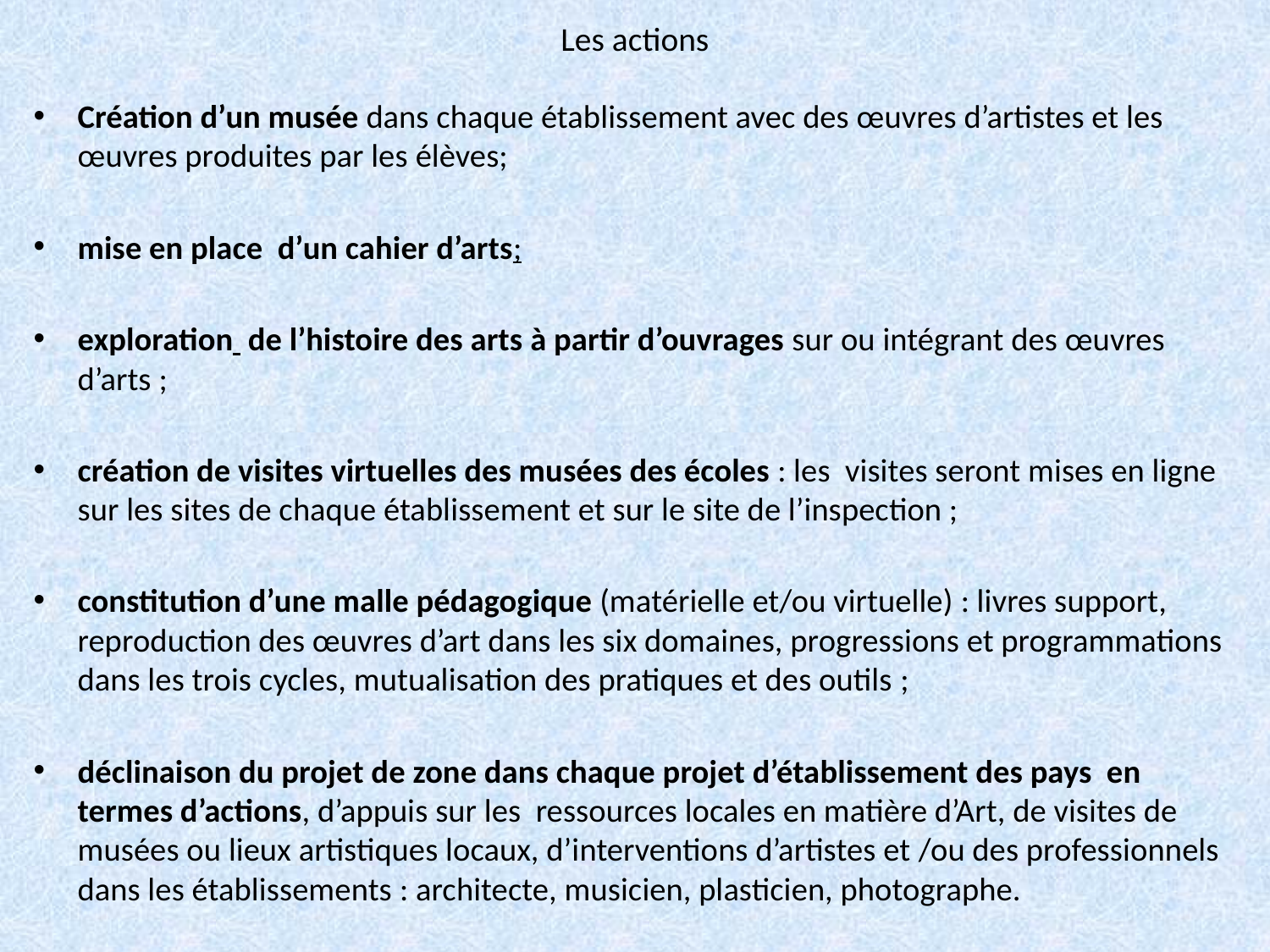

# Les actions
Création d’un musée dans chaque établissement avec des œuvres d’artistes et les œuvres produites par les élèves;

mise en place  d’un cahier d’arts;

exploration  de l’histoire des arts à partir d’ouvrages sur ou intégrant des œuvres d’arts ;

création de visites virtuelles des musées des écoles : les  visites seront mises en ligne sur les sites de chaque établissement et sur le site de l’inspection ;

constitution d’une malle pédagogique (matérielle et/ou virtuelle) : livres support, reproduction des œuvres d’art dans les six domaines, progressions et programmations dans les trois cycles, mutualisation des pratiques et des outils ;

déclinaison du projet de zone dans chaque projet d’établissement des pays  en termes d’actions, d’appuis sur les  ressources locales en matière d’Art, de visites de musées ou lieux artistiques locaux, d’interventions d’artistes et /ou des professionnels dans les établissements : architecte, musicien, plasticien, photographe.